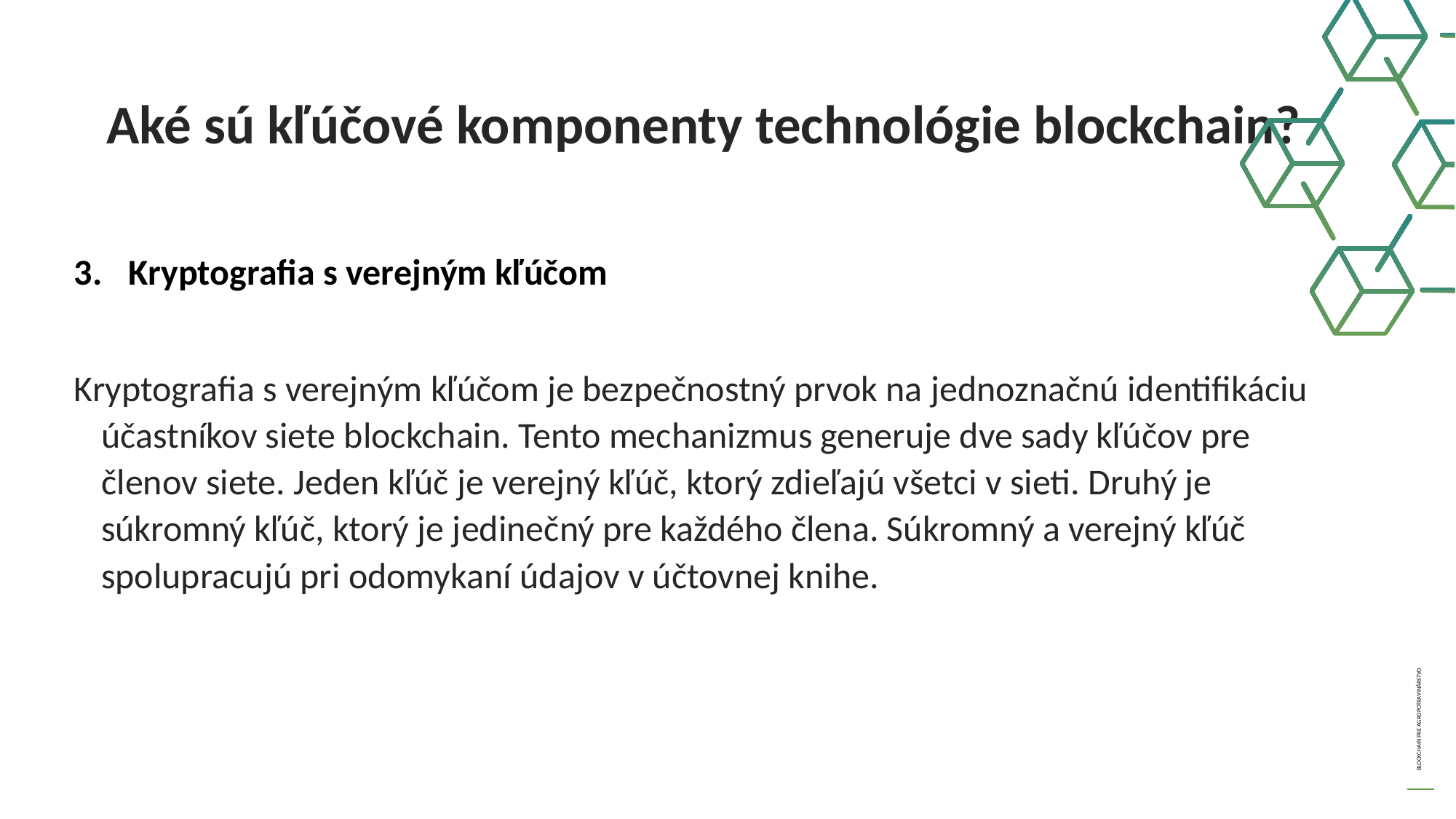

Aké sú kľúčové komponenty technológie blockchain?
Kryptografia s verejným kľúčom

Kryptografia s verejným kľúčom je bezpečnostný prvok na jednoznačnú identifikáciu účastníkov siete blockchain. Tento mechanizmus generuje dve sady kľúčov pre členov siete. Jeden kľúč je verejný kľúč, ktorý zdieľajú všetci v sieti. Druhý je súkromný kľúč, ktorý je jedinečný pre každého člena. Súkromný a verejný kľúč spolupracujú pri odomykaní údajov v účtovnej knihe.